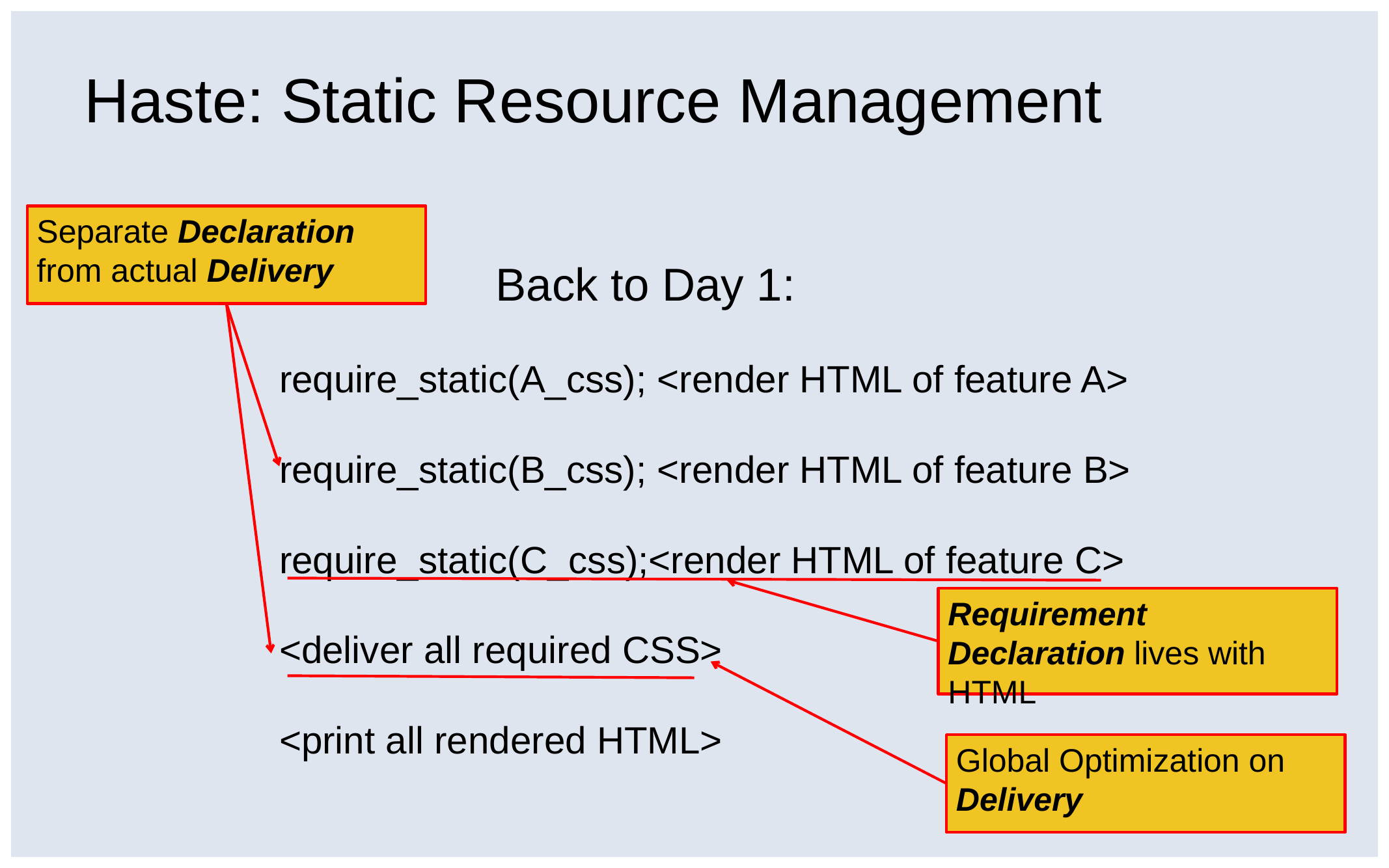

# Haste: Static Resource Management
Separate Declaration from actual Delivery
              Back to Day 1:
require_static(A_css); <render HTML of feature A>
require_static(B_css); <render HTML of feature B>
require_static(C_css);<render HTML of feature C>
<deliver all required CSS>
<print all rendered HTML>

Requirement Declaration lives with HTML
Global Optimization on Delivery